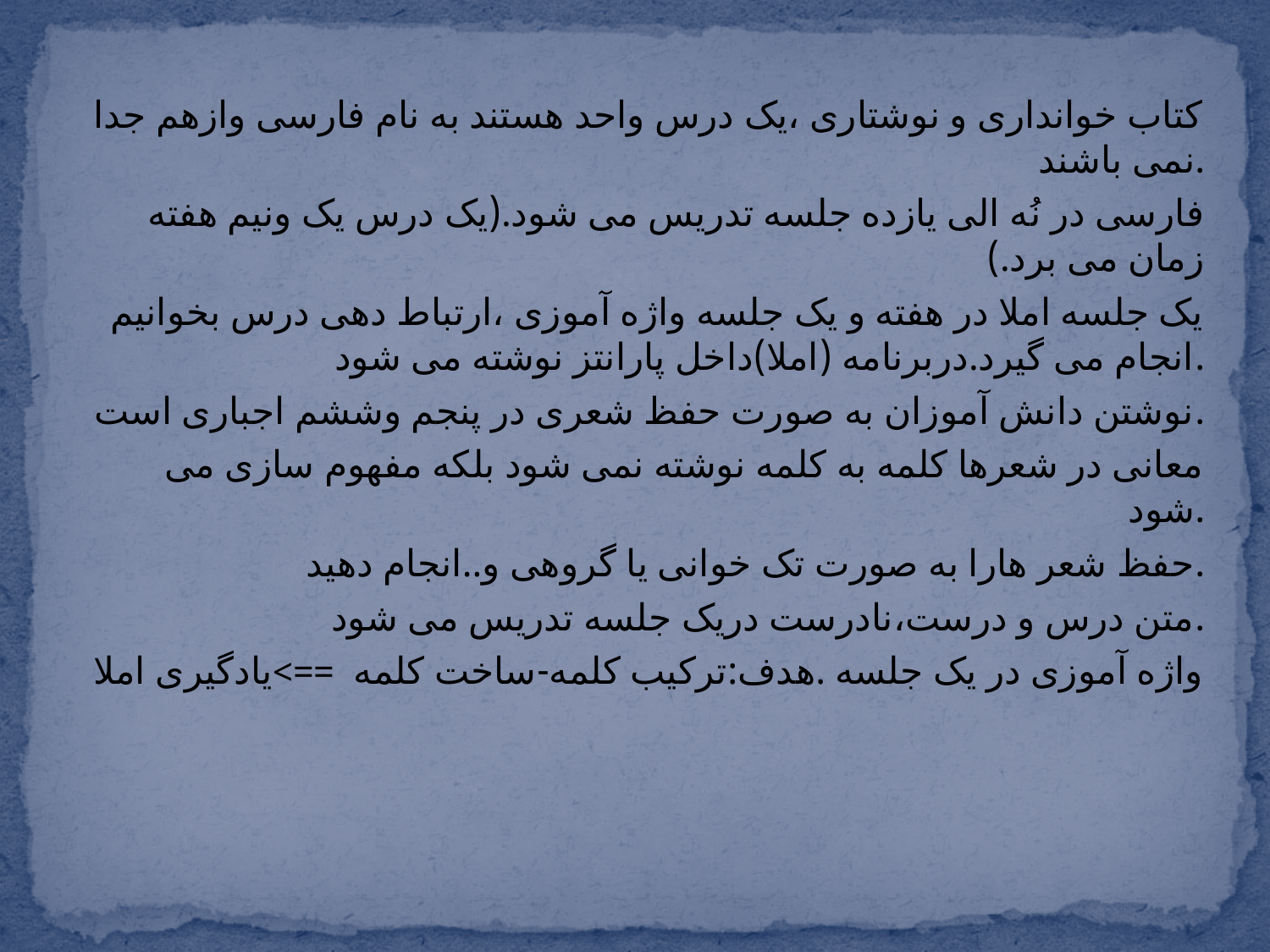

کتاب خوانداری و نوشتاری ،یک درس واحد هستند به نام فارسی وازهم جدا نمی باشند.
فارسی در نُه الی یازده جلسه تدریس می شود.(یک درس یک ونیم هفته زمان می برد.)
یک جلسه املا در هفته و یک جلسه واژه آموزی ،ارتباط دهی درس بخوانیم انجام می گیرد.دربرنامه (املا)داخل پارانتز نوشته می شود.
نوشتن دانش آموزان به صورت حفظ شعری در پنجم وششم اجباری است.
معانی در شعرها کلمه به کلمه نوشته نمی شود بلکه مفهوم سازی می شود.
حفظ شعر هارا به صورت تک خوانی یا گروهی و..انجام دهید.
متن درس و درست،نادرست دریک جلسه تدریس می شود.
واژه آموزی در یک جلسه .هدف:ترکیب کلمه-ساخت کلمه  ==>یادگیری املا